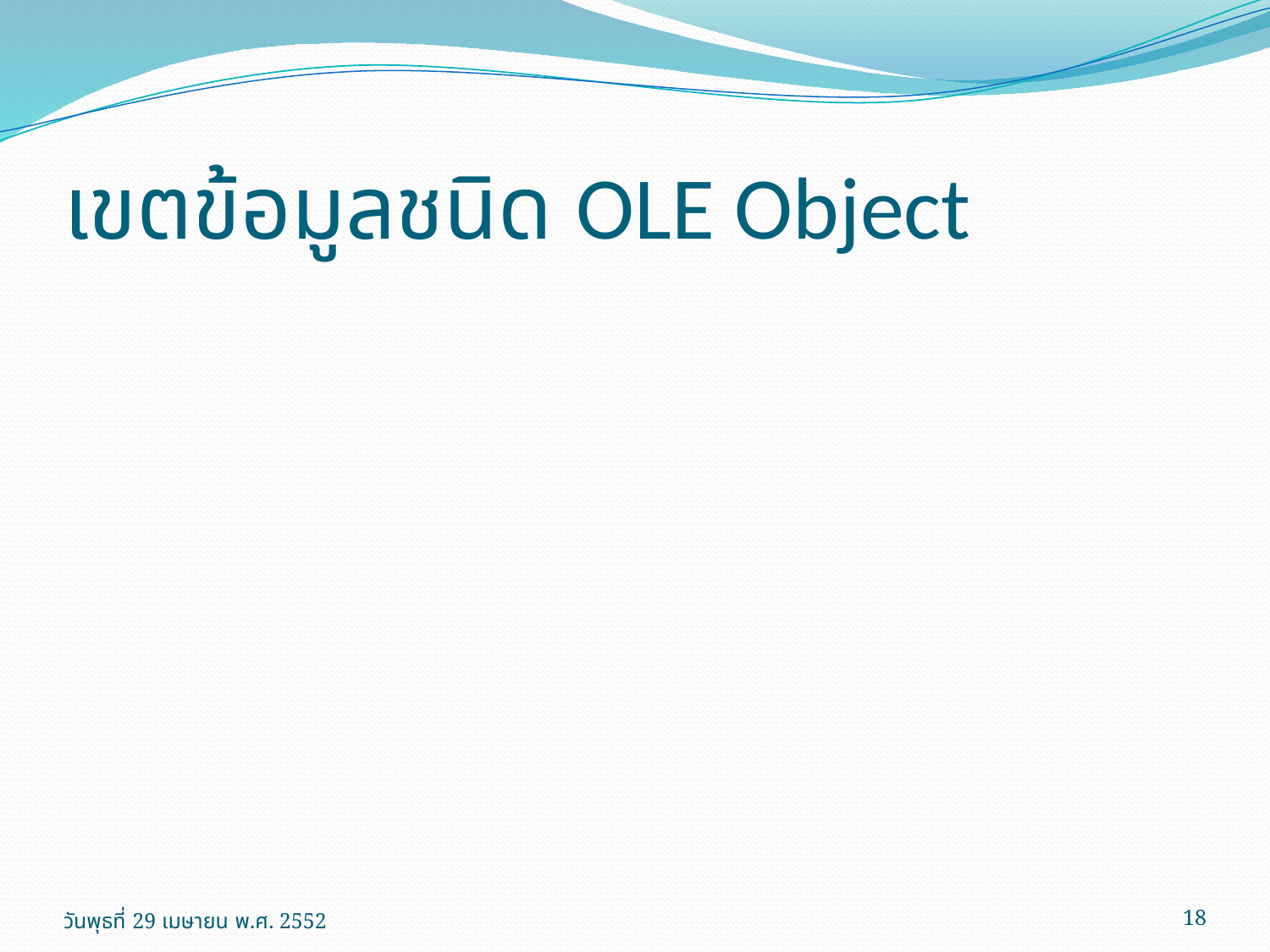

# เขตข้อมูลชนิด OLE Object

วันพุธที่ 29 เมษายน พ.ศ. 2552
18